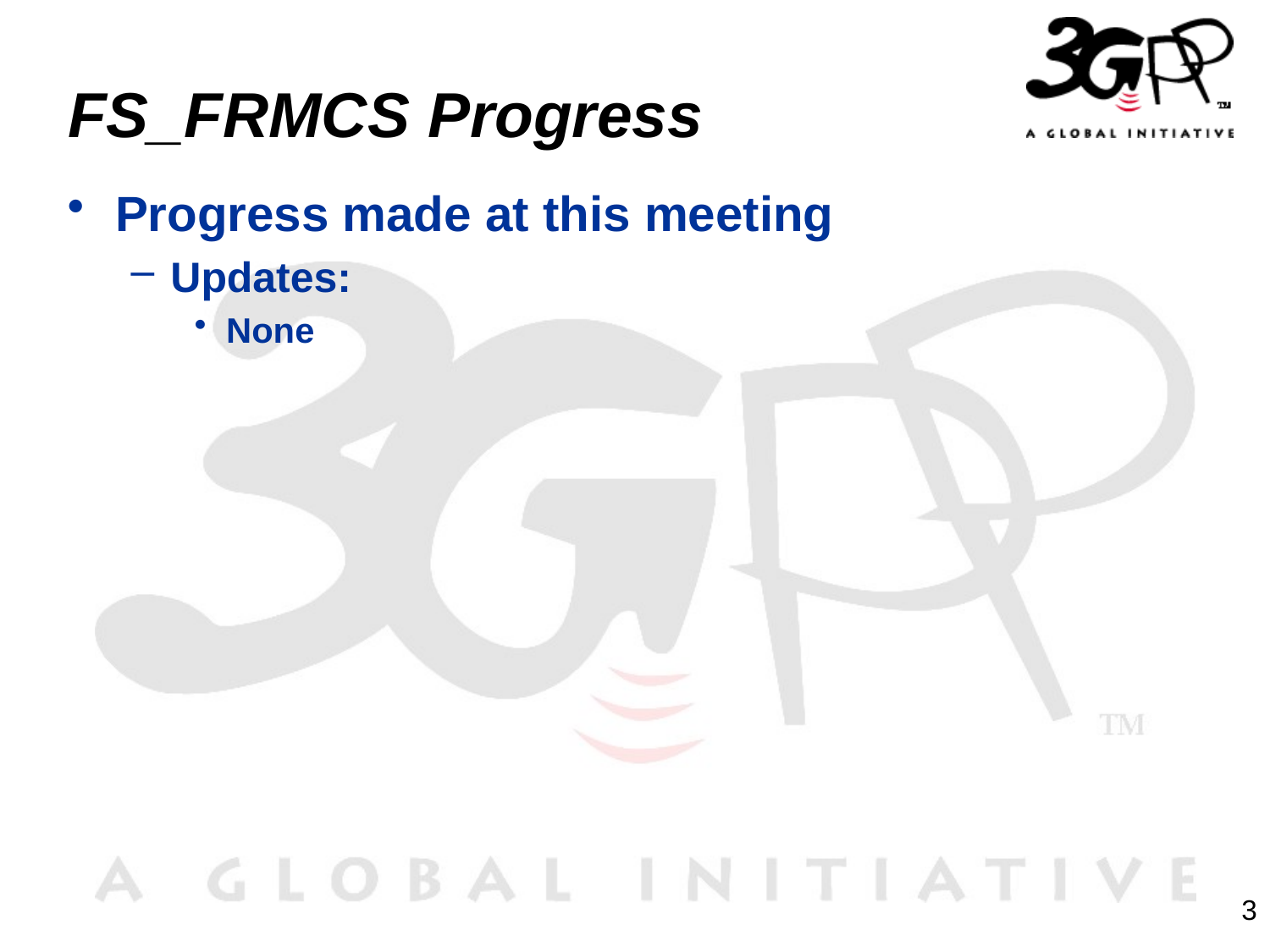

# FS_FRMCS Progress
Progress made at this meeting
Updates:
None

3